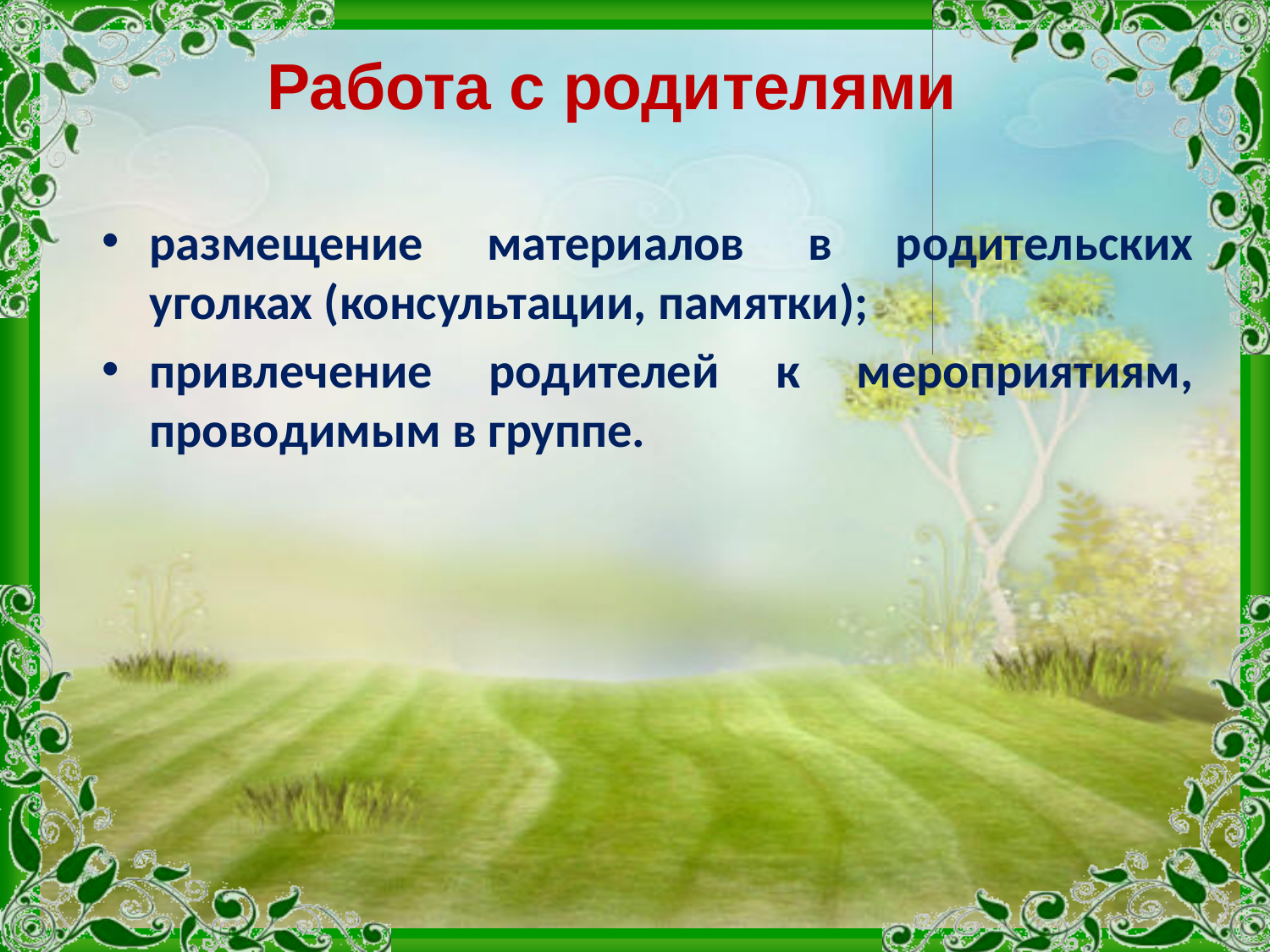

# Работа с родителями

размещение материалов в родительских уголках (консультации, памятки);
привлечение родителей к мероприятиям, проводимым в группе.